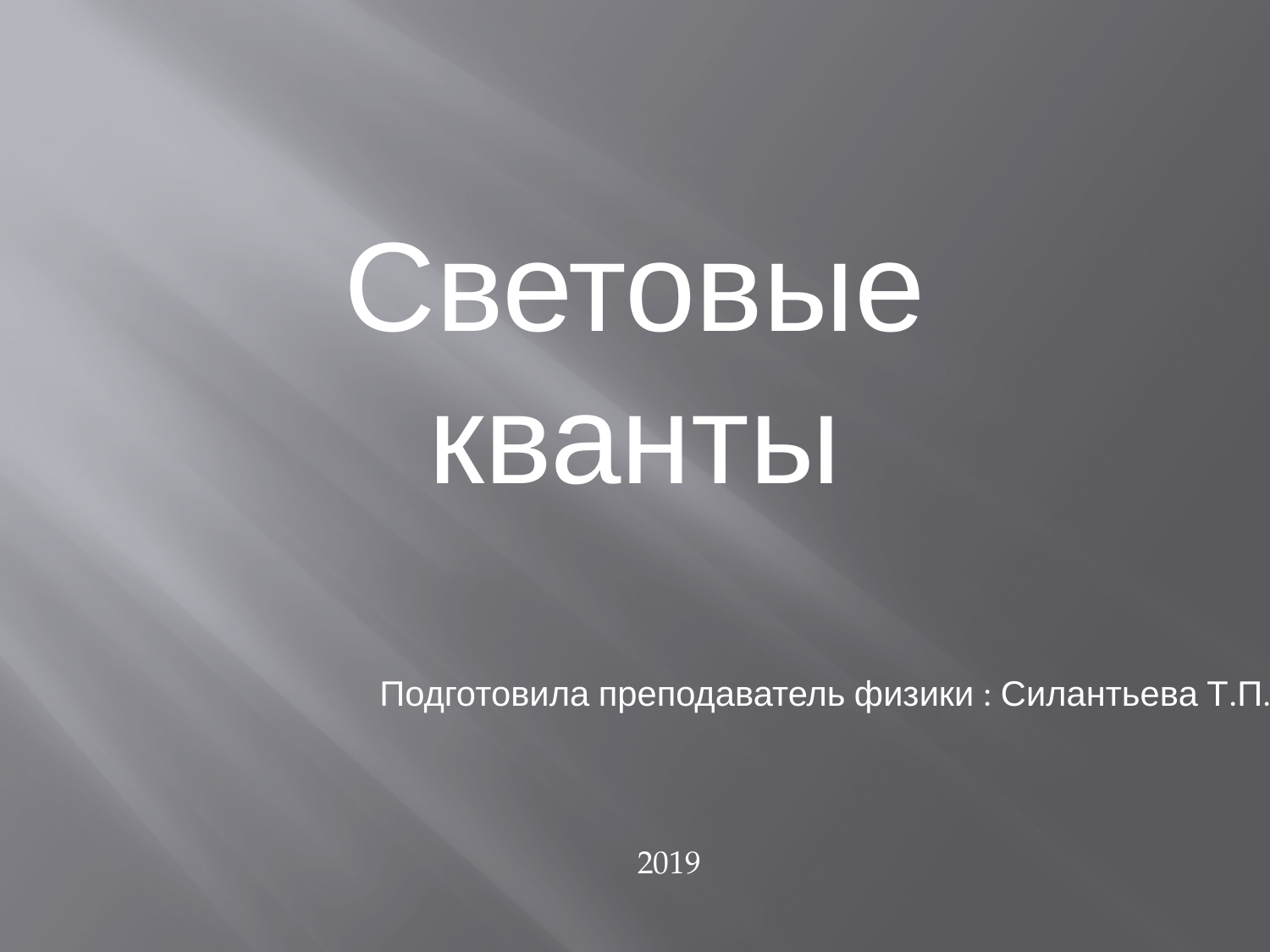

Световые кванты
Подготовила преподаватель физики : Силантьева Т.П.
2019
#